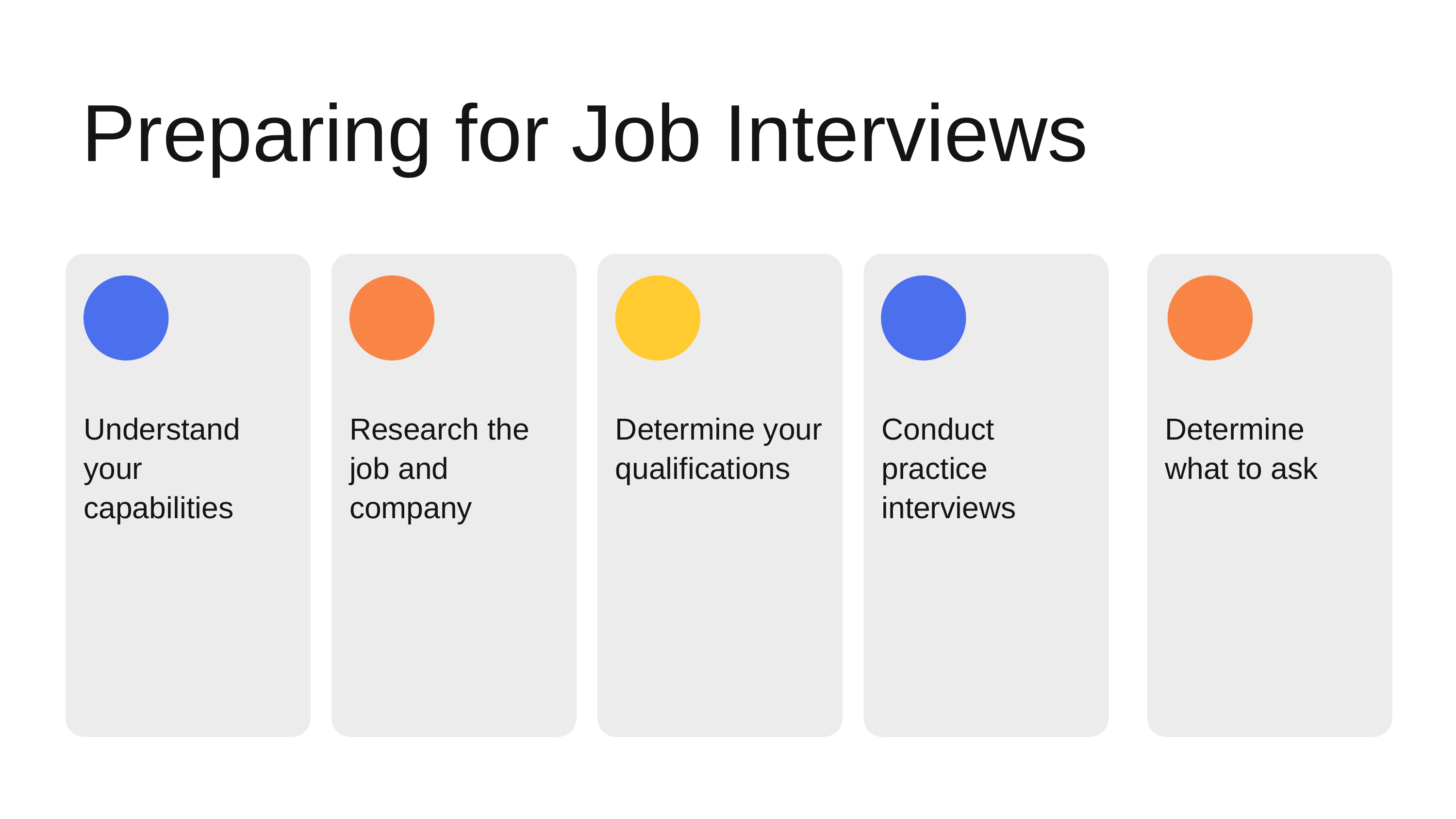

Preparing for Job Interviews

Understand your capabilities

Research the job and company

Determine your qualifications

Conduct practice interviews

Determine what to ask